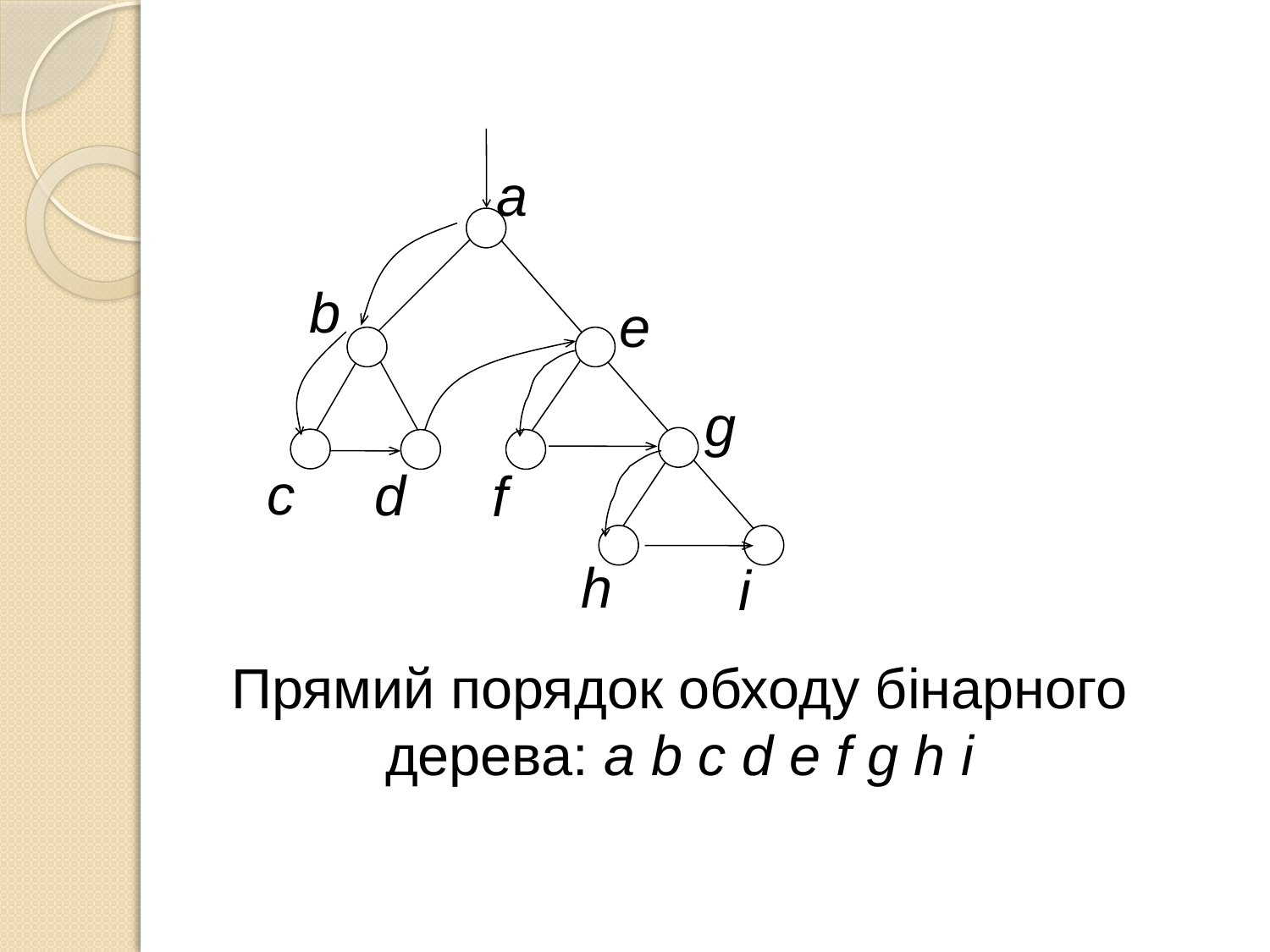

a

b
e

g

с
d
f

h

i
Прямий порядок обходу бінарного дерева: a b c d e f g h i